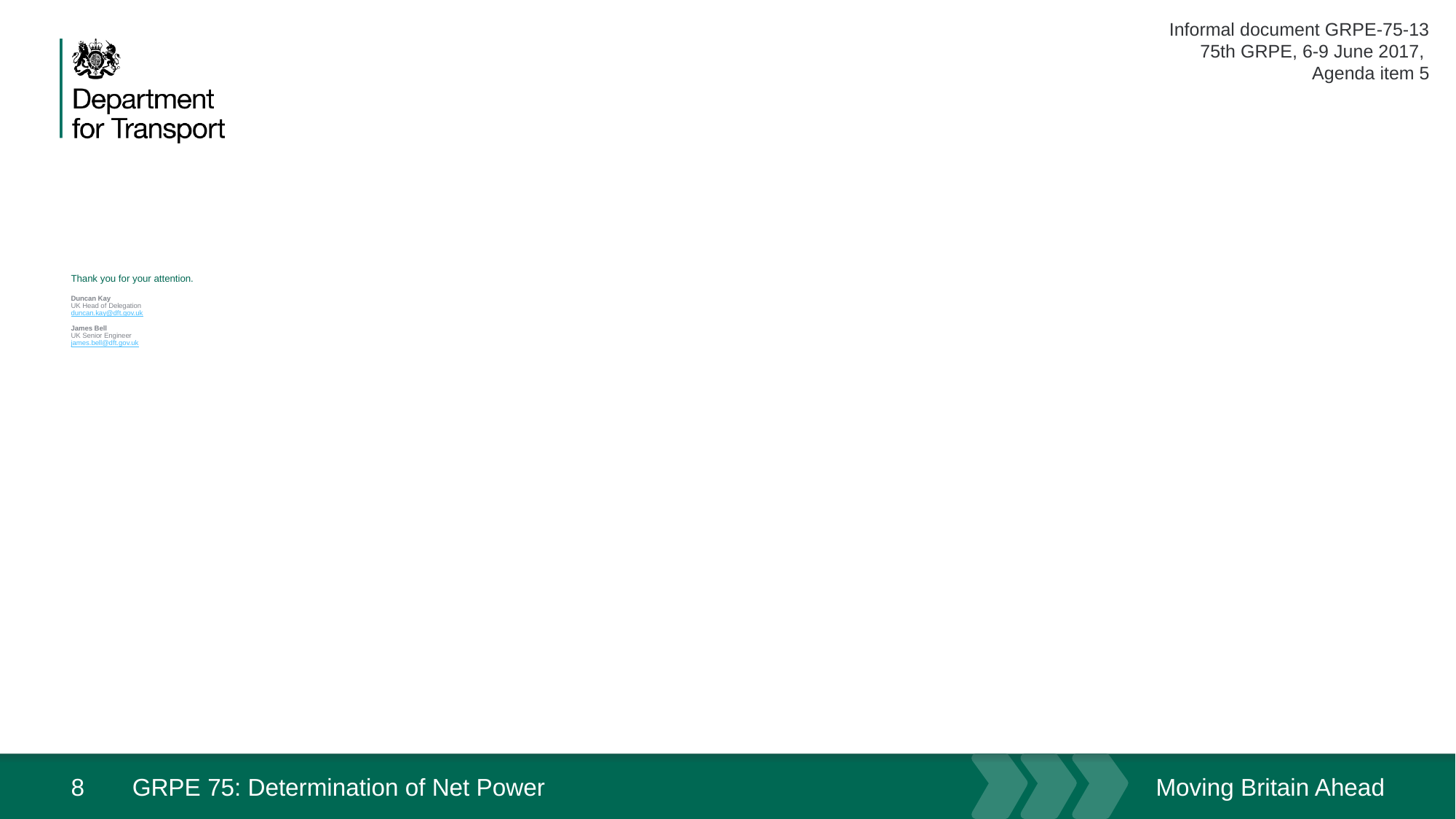

# Thank you for your attention. Duncan Kay UK Head of Delegation duncan.kay@dft.gov.uk James Bell UK Senior Engineer james.bell@dft.gov.uk
8
GRPE 75: Determination of Net Power
June 17